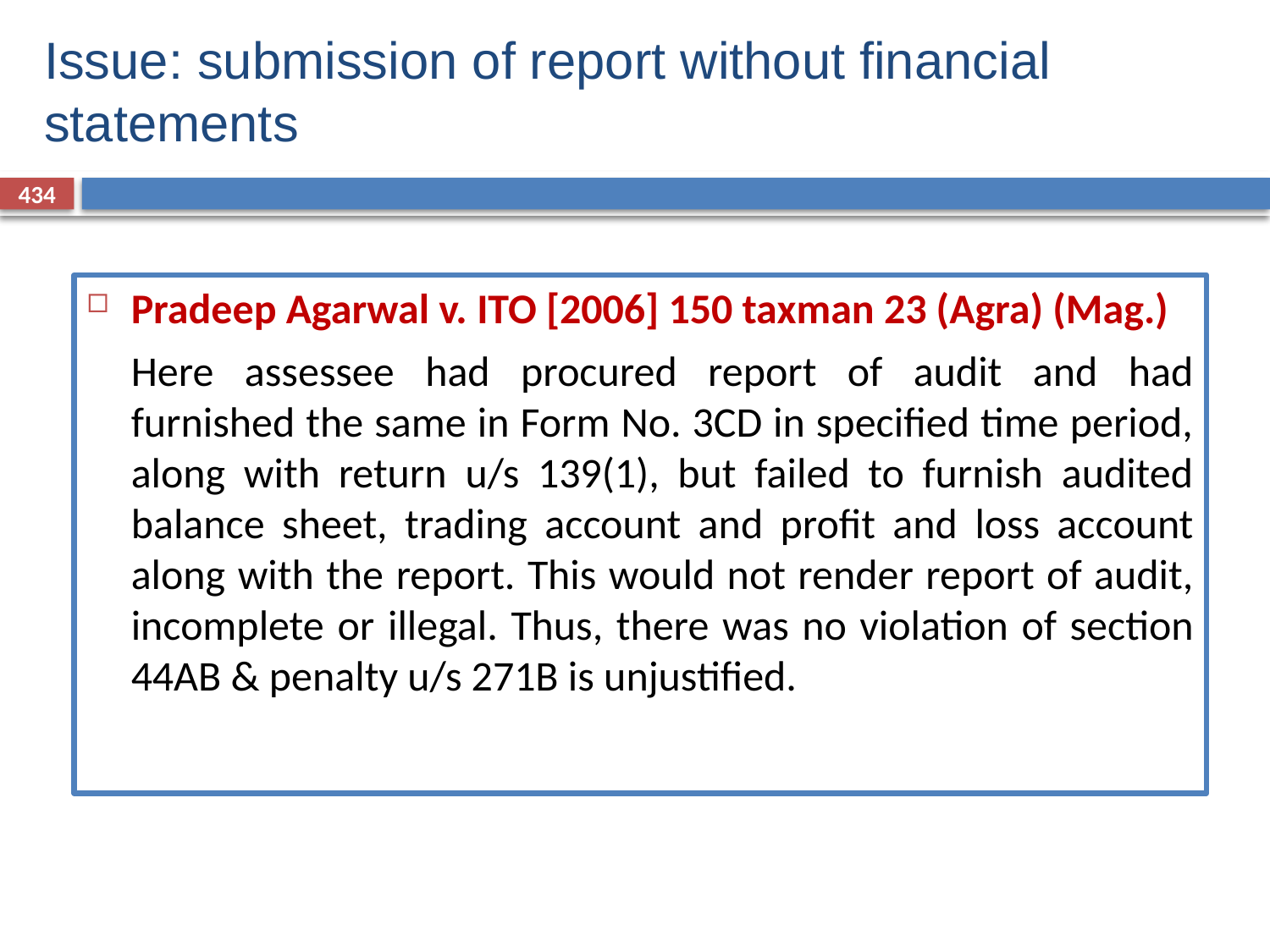

# Issue: submission of report without financial statements
434
Pradeep Agarwal v. ITO [2006] 150 taxman 23 (Agra) (Mag.)
	Here assessee had procured report of audit and had furnished the same in Form No. 3CD in specified time period, along with return u/s 139(1), but failed to furnish audited balance sheet, trading account and profit and loss account along with the report. This would not render report of audit, incomplete or illegal. Thus, there was no violation of section 44AB & penalty u/s 271B is unjustified.